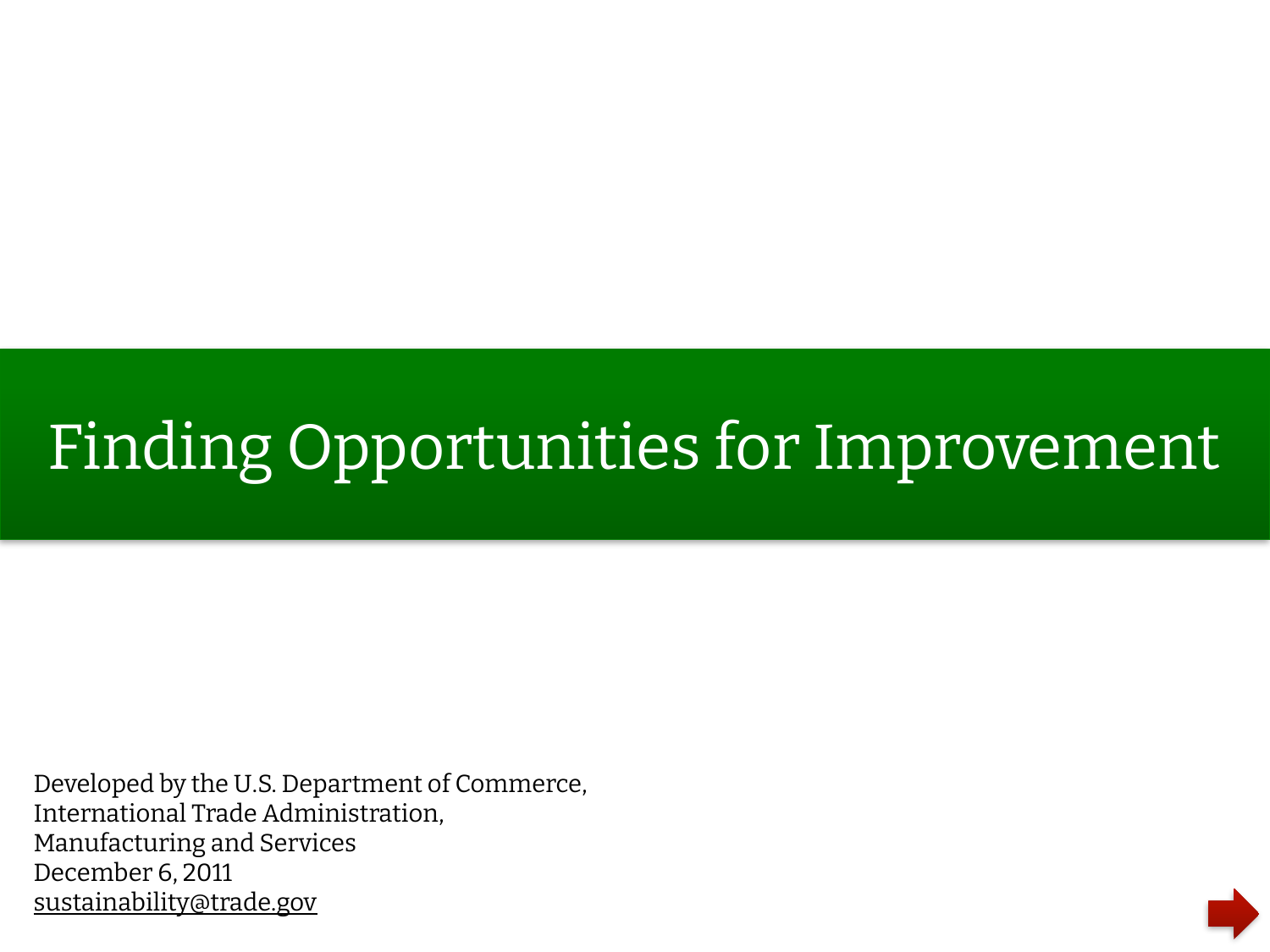

# Finding Opportunities for Improvement
Finding Opportunities for Improvement
Developed by the U.S. Department of Commerce,
International Trade Administration,
Manufacturing and Services
December 6, 2011
sustainability@trade.gov